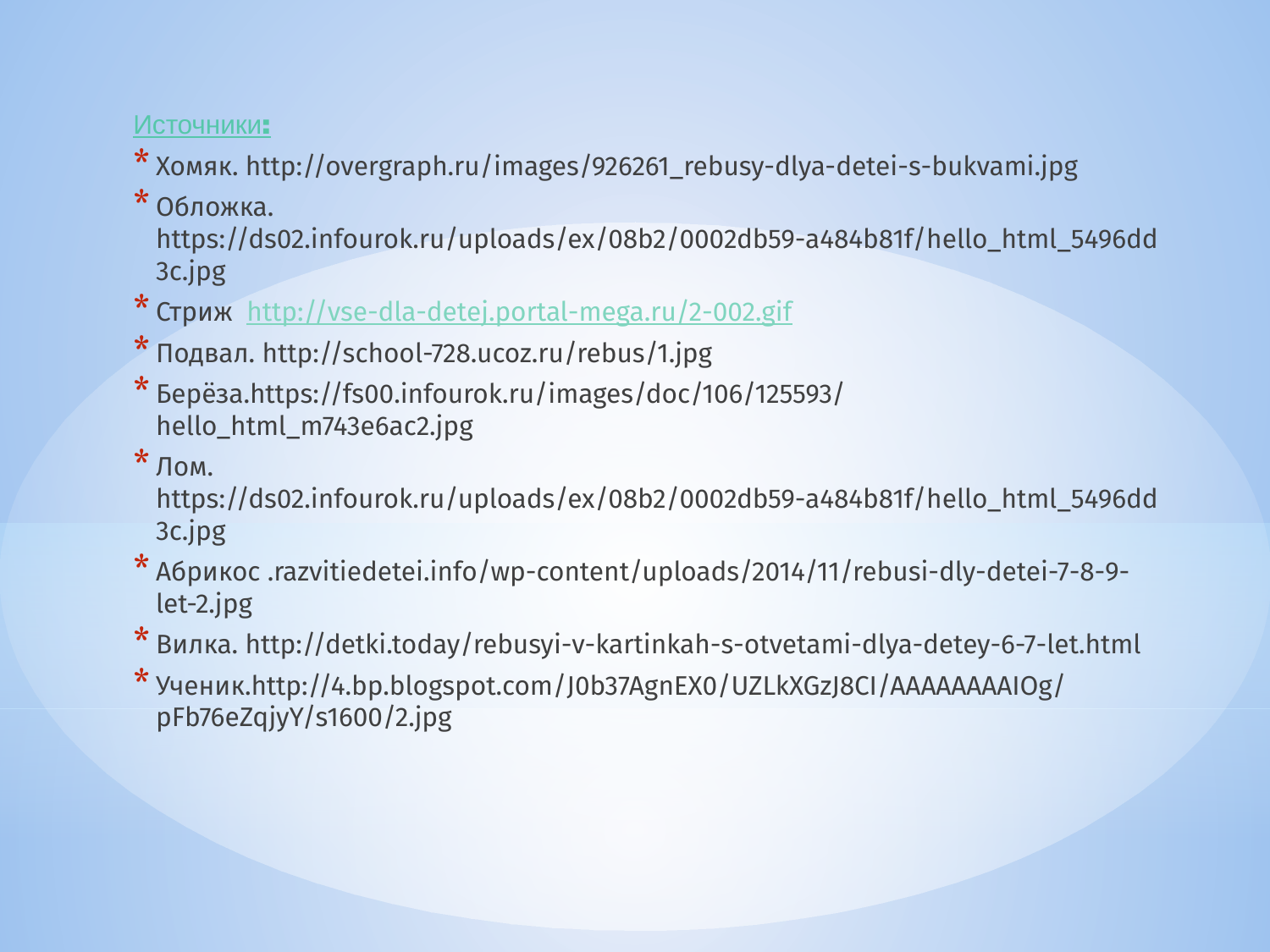

Источники:
Хомяк. http://overgraph.ru/images/926261_rebusy-dlya-detei-s-bukvami.jpg
Обложка. https://ds02.infourok.ru/uploads/ex/08b2/0002db59-a484b81f/hello_html_5496dd3c.jpg
Стриж  http://vse-dla-detej.portal-mega.ru/2-002.gif
Подвал. http://school-728.ucoz.ru/rebus/1.jpg
Берёза.https://fs00.infourok.ru/images/doc/106/125593/hello_html_m743e6ac2.jpg
Лом. https://ds02.infourok.ru/uploads/ex/08b2/0002db59-a484b81f/hello_html_5496dd3c.jpg
Абрикос .razvitiedetei.info/wp-content/uploads/2014/11/rebusi-dly-detei-7-8-9-let-2.jpg
Вилка. http://detki.today/rebusyi-v-kartinkah-s-otvetami-dlya-detey-6-7-let.html
Ученик.http://4.bp.blogspot.com/J0b37AgnEX0/UZLkXGzJ8CI/AAAAAAAAIOg/pFb76eZqjyY/s1600/2.jpg